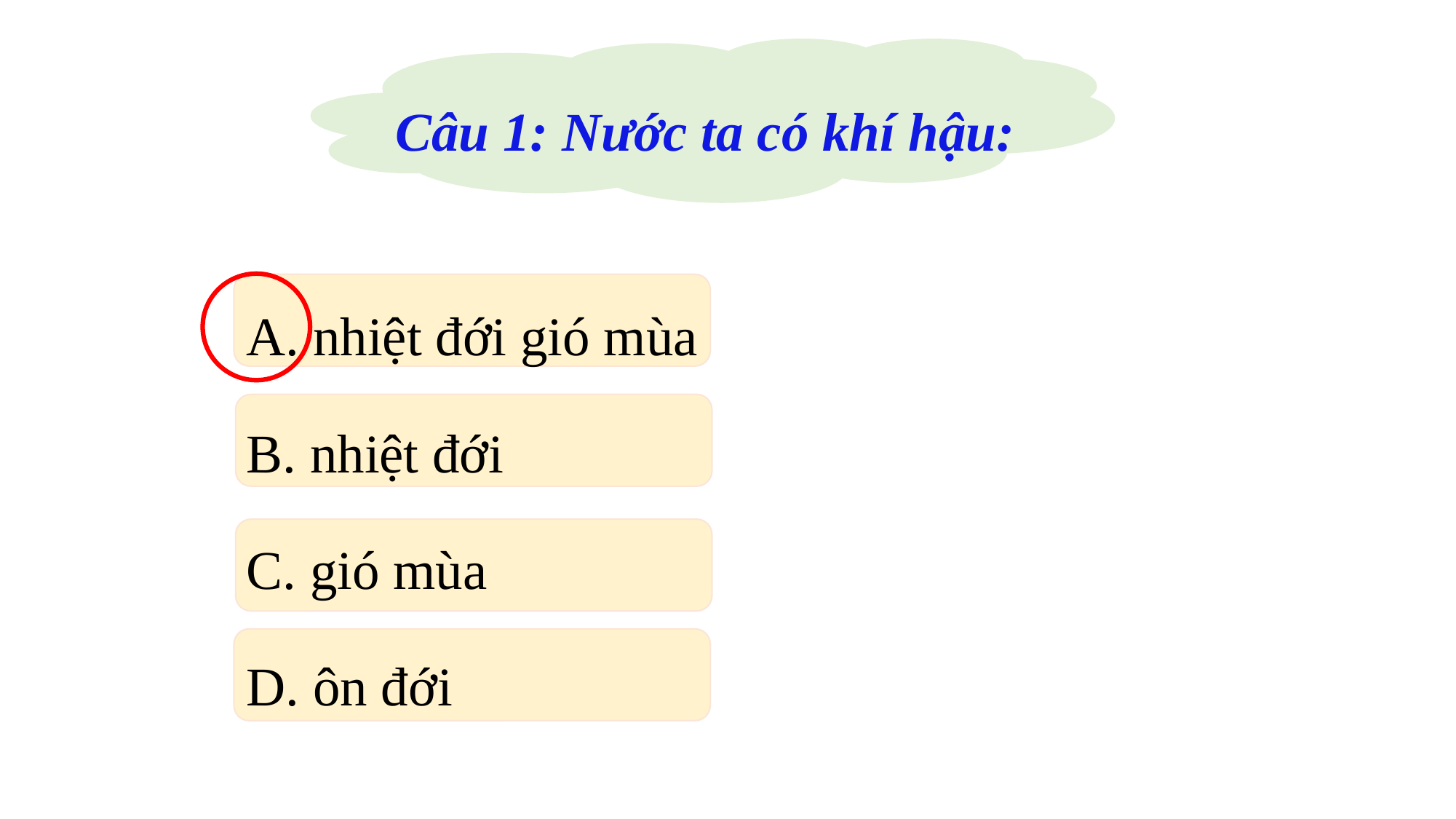

Câu 1: Nước ta có khí hậu:
A. nhiệt đới gió mùa
B. nhiệt đới
C. gió mùa
D. ôn đới